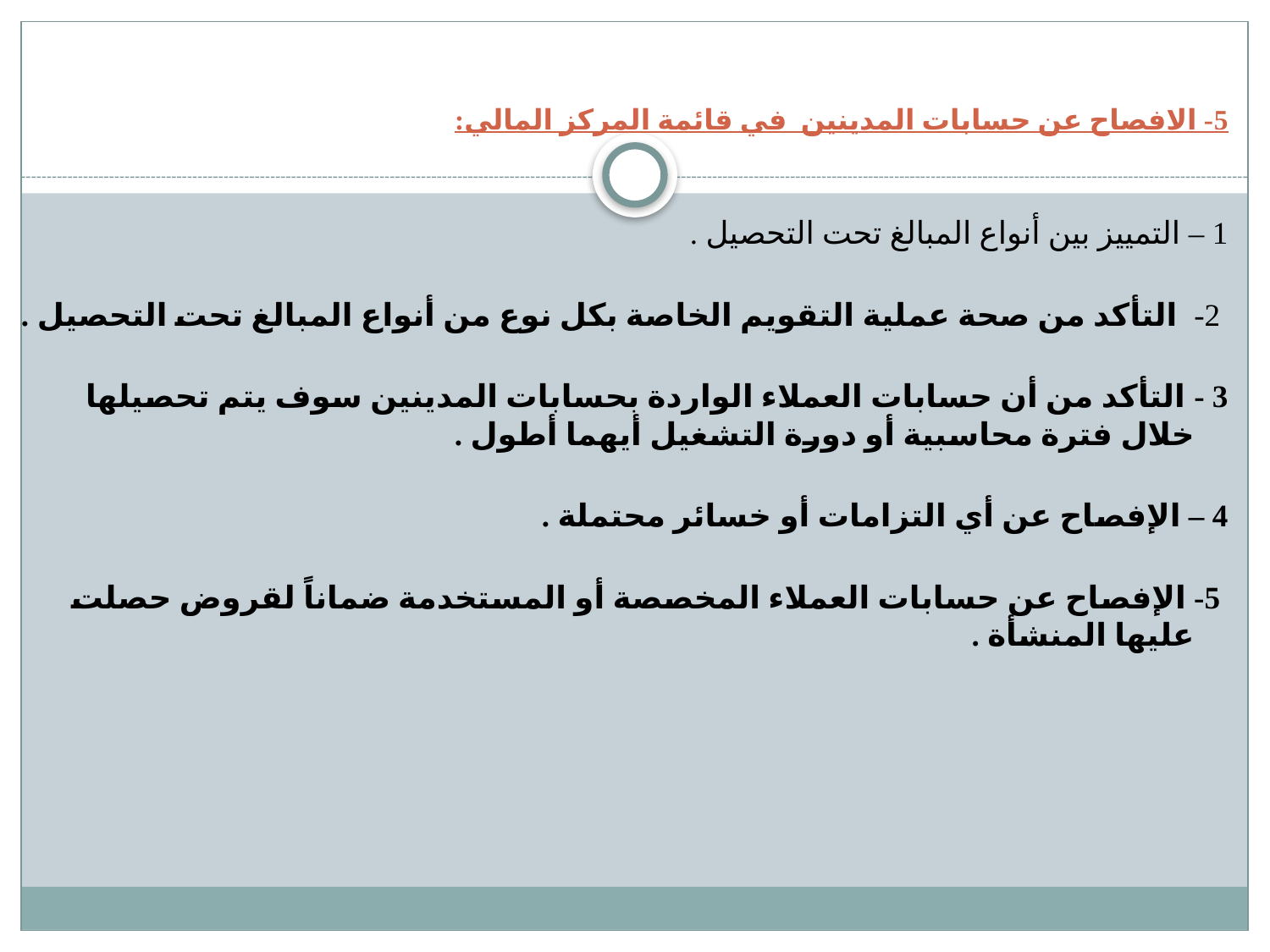

5- الافصاح عن حسابات المدينين  في قائمة المركز المالي:
1 – التمييز بين أنواع المبالغ تحت التحصيل .
 2-  التأكد من صحة عملية التقويم الخاصة بكل نوع من أنواع المبالغ تحت التحصيل .
3 - التأكد من أن حسابات العملاء الواردة بحسابات المدينين سوف يتم تحصيلها خلال فترة محاسبية أو دورة التشغيل أيهما أطول .
4 – الإفصاح عن أي التزامات أو خسائر محتملة .
 5- الإفصاح عن حسابات العملاء المخصصة أو المستخدمة ضماناً لقروض حصلت عليها المنشأة .